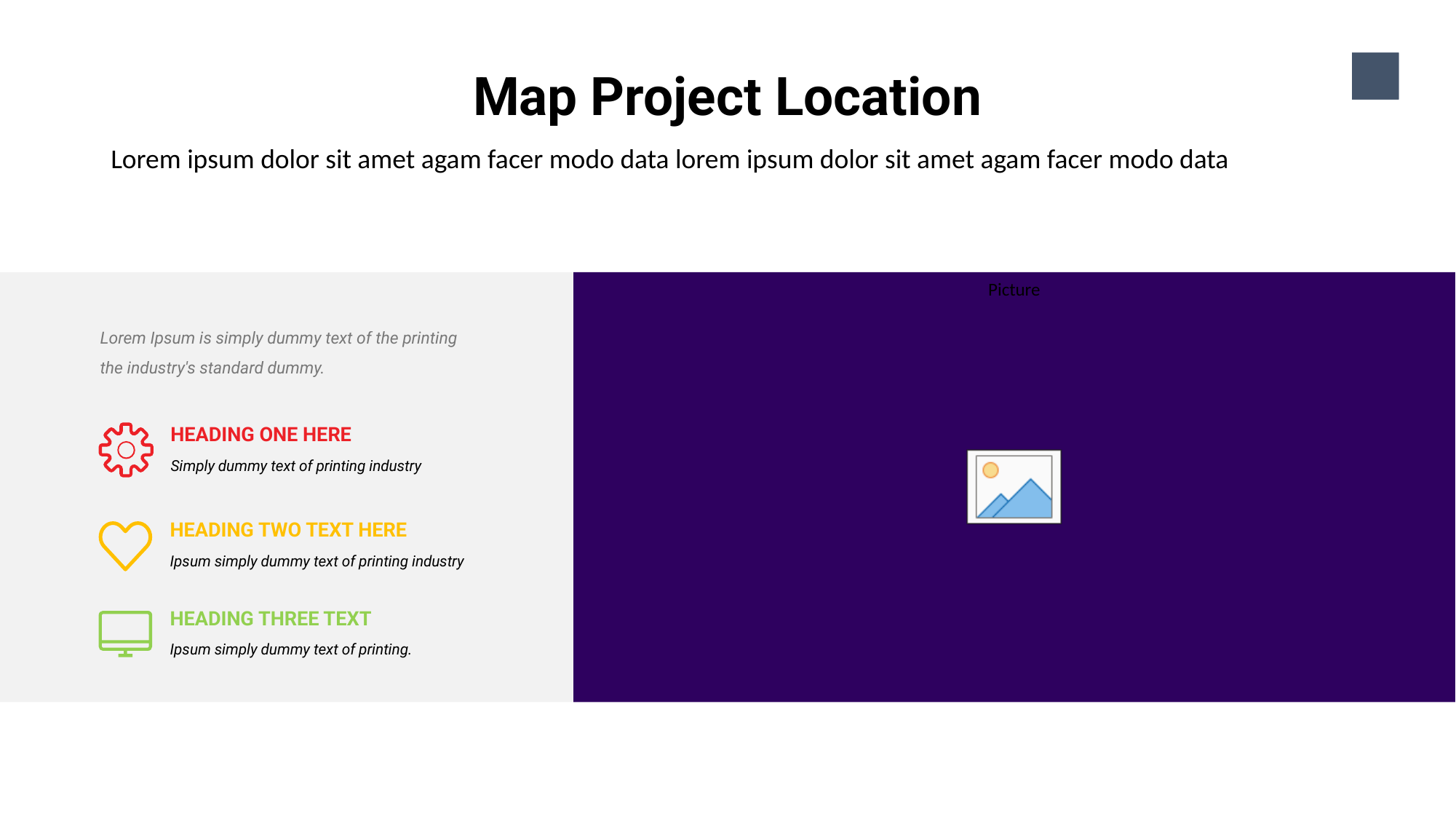

Map Project Location
24
Lorem ipsum dolor sit amet agam facer modo data lorem ipsum dolor sit amet agam facer modo data

Lorem Ipsum is simply dummy text of the printing the industry's standard dummy.
HEADING ONE HERE

Simply dummy text of printing industry
HEADING TWO TEXT HERE

Ipsum simply dummy text of printing industry
HEADING THREE TEXT

Ipsum simply dummy text of printing.